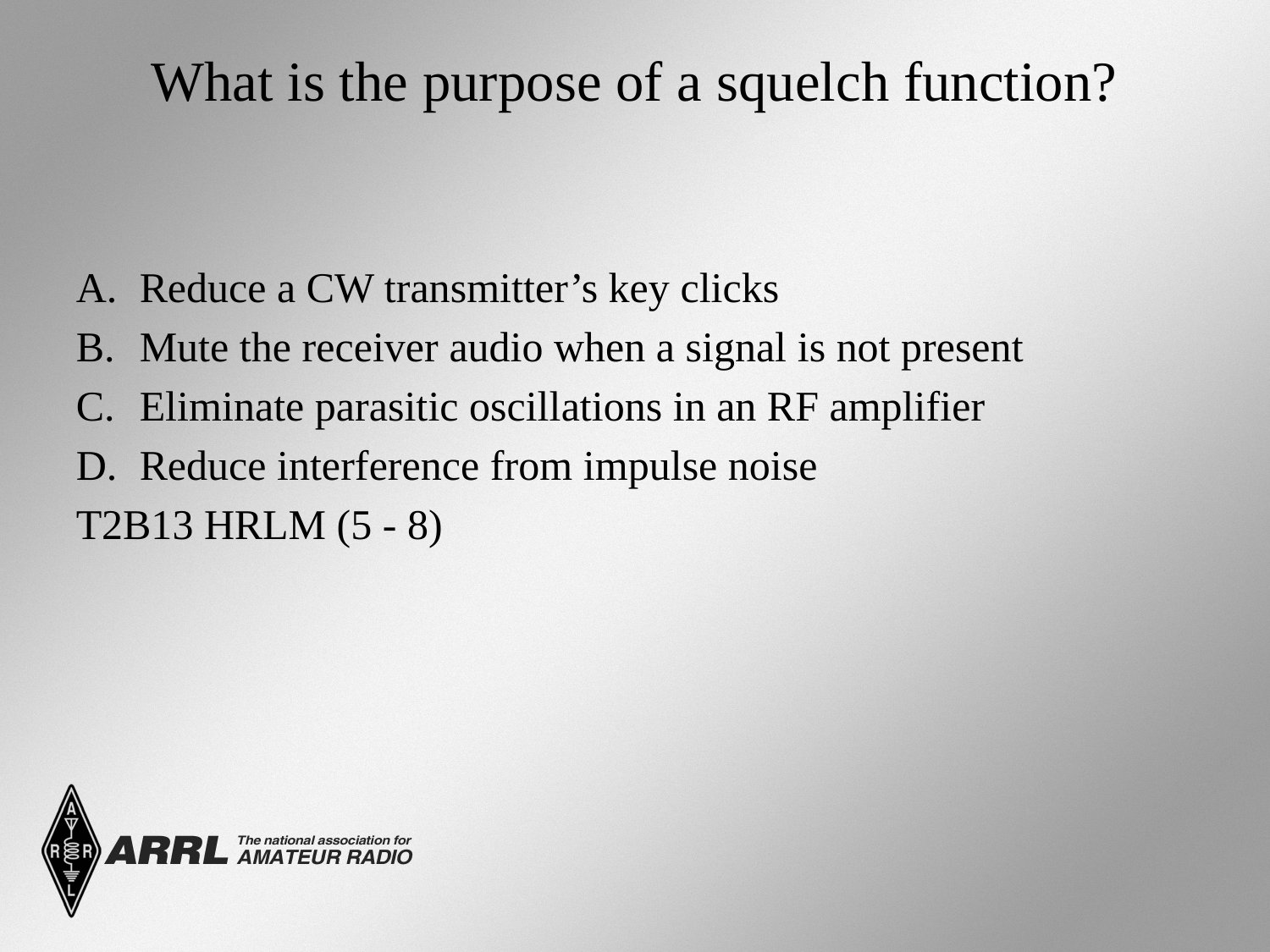

# What is the purpose of a squelch function?
Reduce a CW transmitter’s key clicks
Mute the receiver audio when a signal is not present
Eliminate parasitic oscillations in an RF amplifier
Reduce interference from impulse noise
T2B13 HRLM (5 - 8)